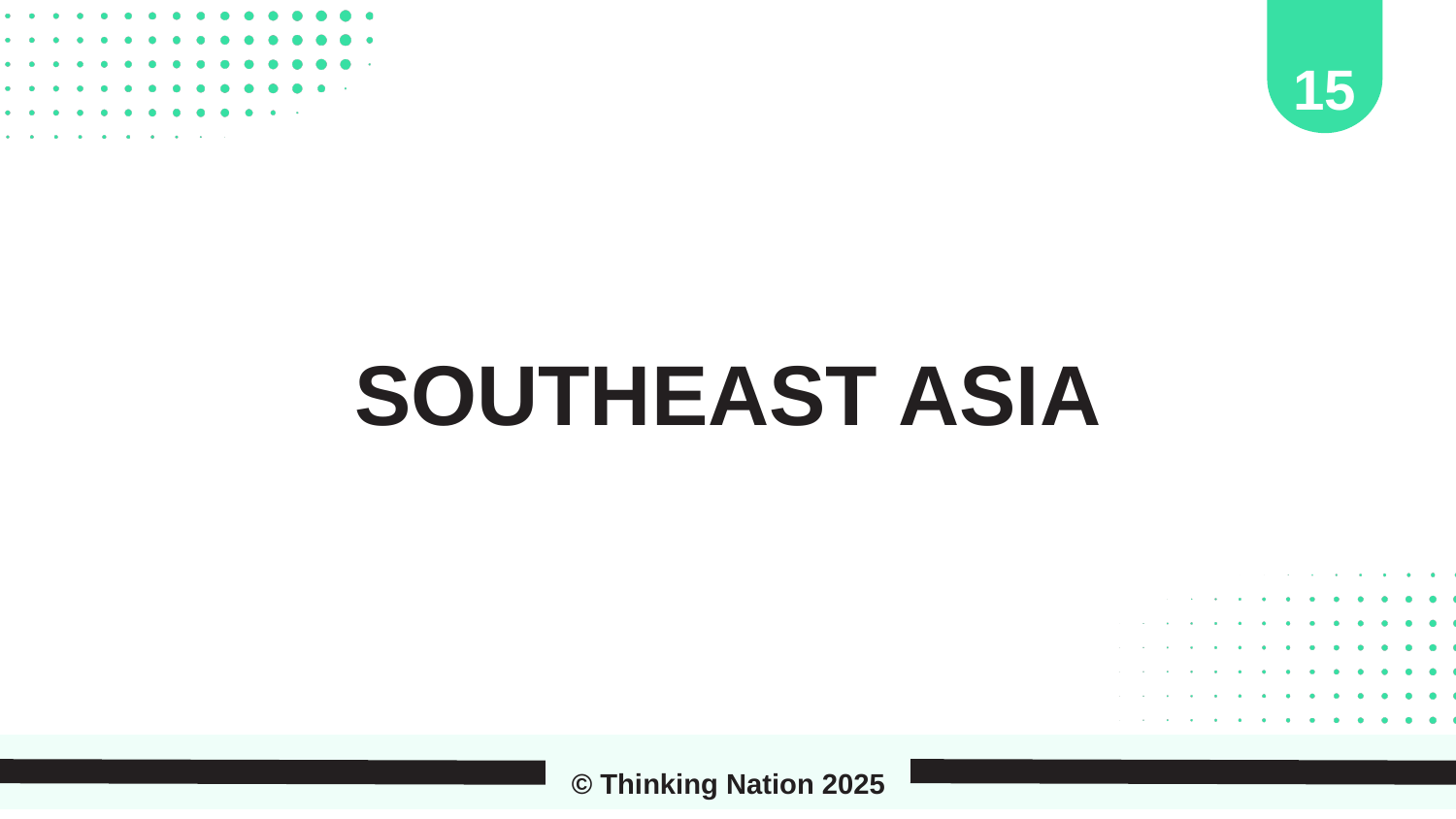

15
SOUTHEAST ASIA

© Thinking Nation 2025